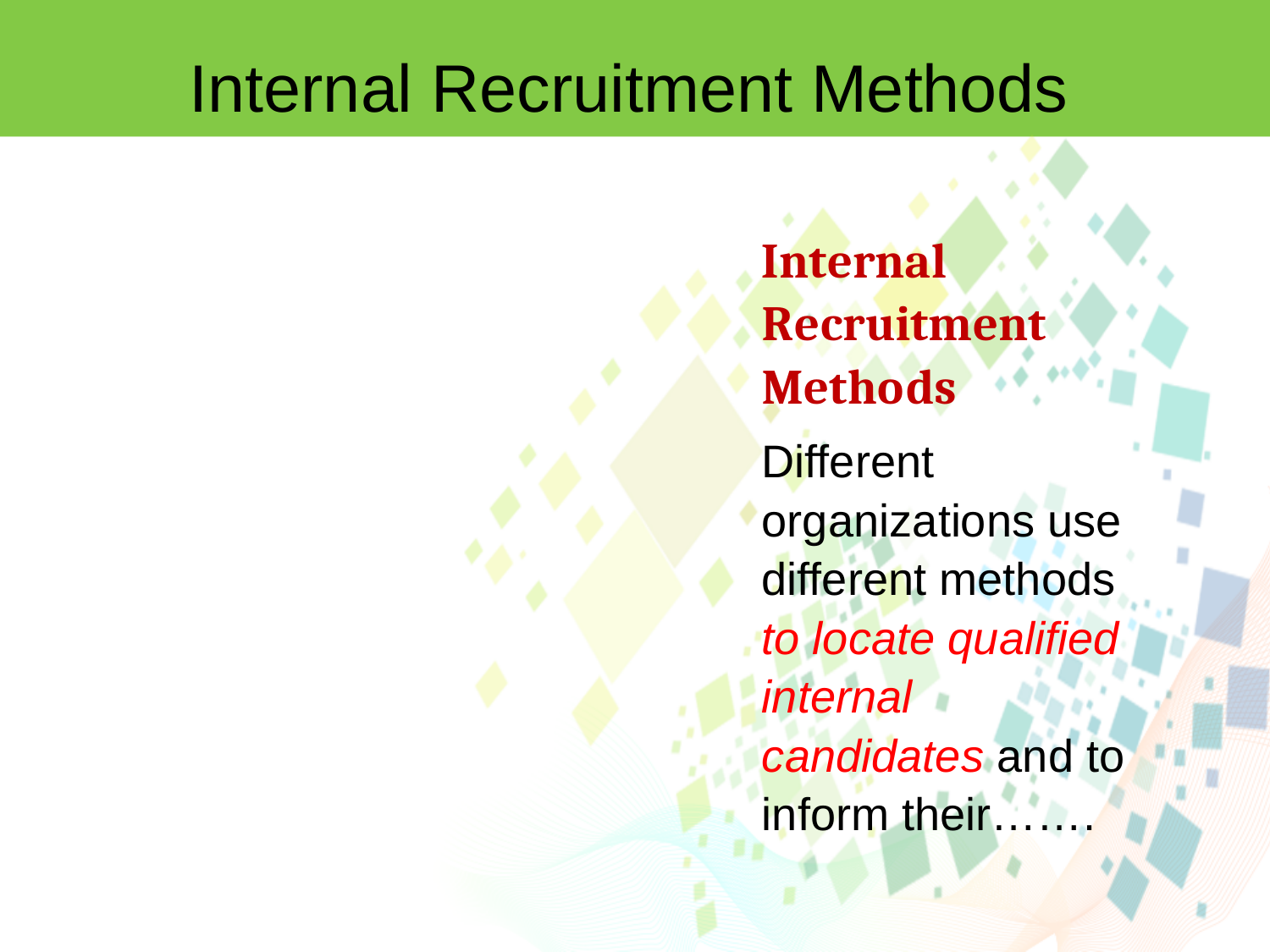

Internal Recruitment Methods
Internal Recruitment Methods
Different organizations use different methods to locate qualified internal candidates and to inform their…….